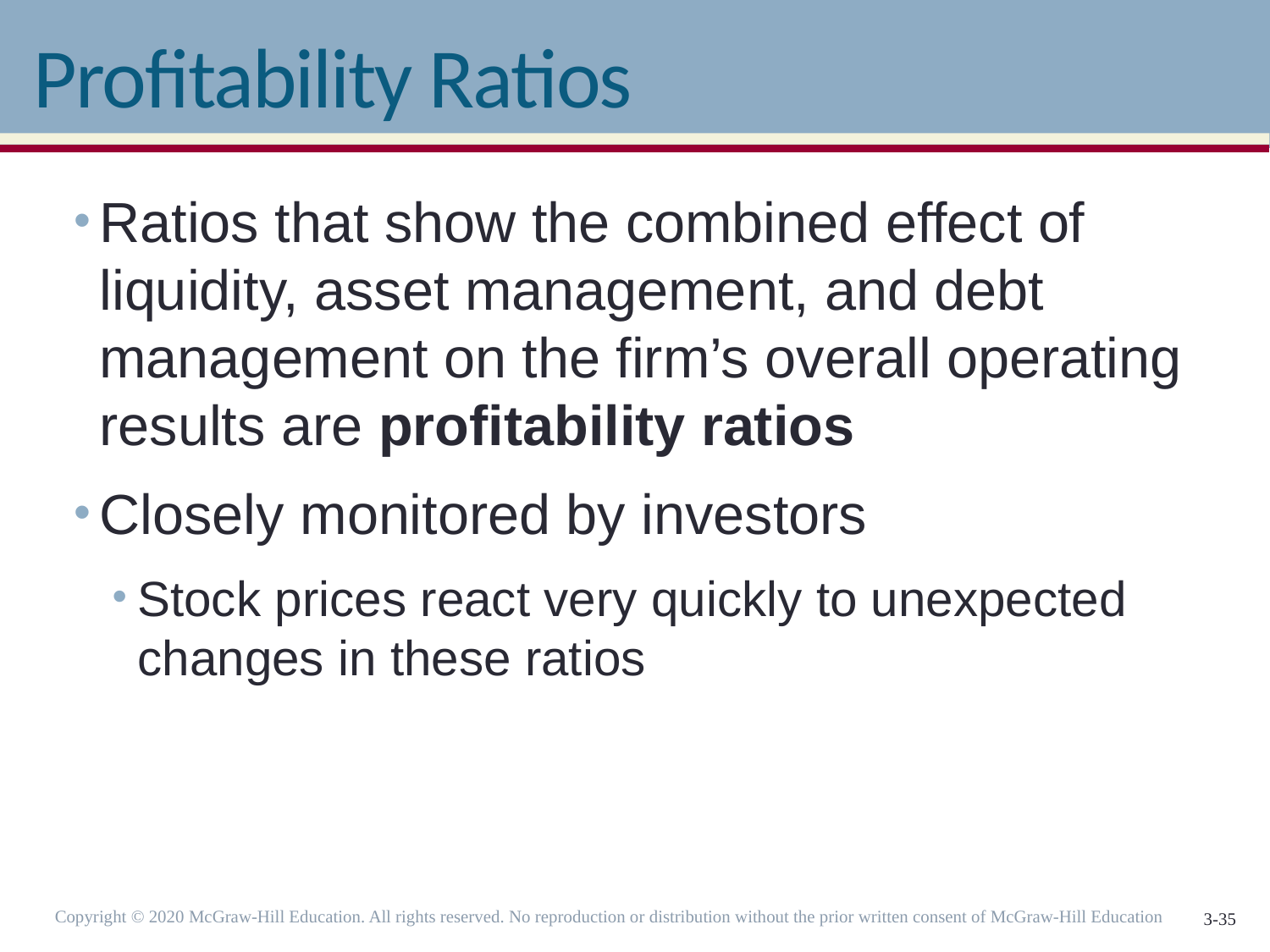

# Profitability Ratios
Ratios that show the combined effect of liquidity, asset management, and debt management on the firm’s overall operating results are profitability ratios
Closely monitored by investors
Stock prices react very quickly to unexpected changes in these ratios
Copyright © 2020 McGraw-Hill Education. All rights reserved. No reproduction or distribution without the prior written consent of McGraw-Hill Education